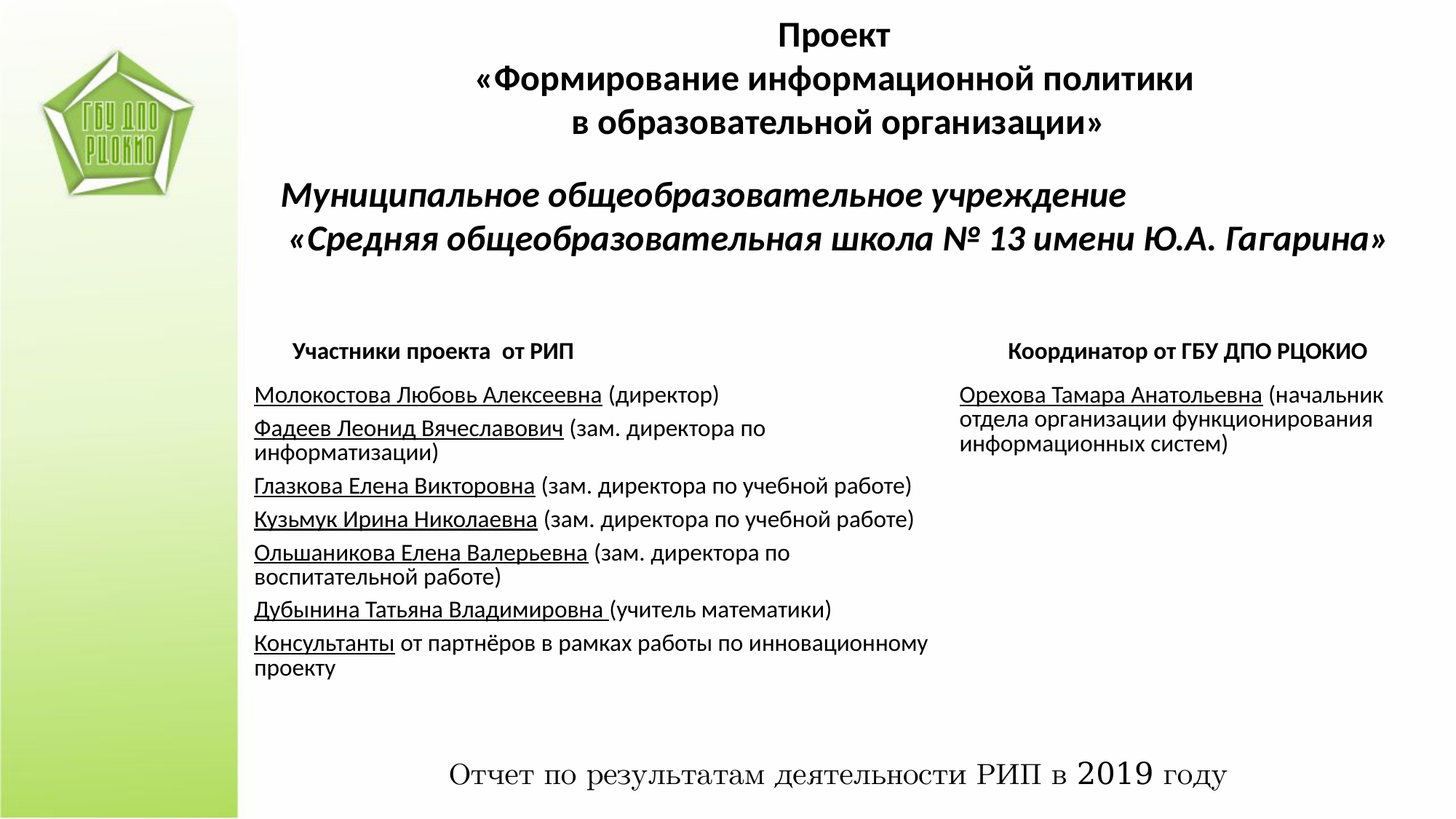

Проект
«Формирование информационной политики
в образовательной организации»

Муниципальное общеобразовательное учреждение                                  «Средняя общеобразовательная школа № 13 имени Ю.А. Гагарина»
| Участники проекта от РИП | Координатор от ГБУ ДПО РЦОКИО |
| --- | --- |
| Молокостова Любовь Алексеевна (директор) Фадеев Леонид Вячеславович (зам. директора по информатизации) Глазкова Елена Викторовна (зам. директора по учебной работе) Кузьмук Ирина Николаевна (зам. директора по учебной работе) Ольшаникова Елена Валерьевна (зам. директора по воспитательной работе) Дубынина Татьяна Владимировна (учитель математики) Консультанты от партнёров в рамках работы по инновационному проекту | Орехова Тамара Анатольевна (начальник отдела организации функционирования информационных систем) |
Отчет по результатам деятельности РИП в 2019 году